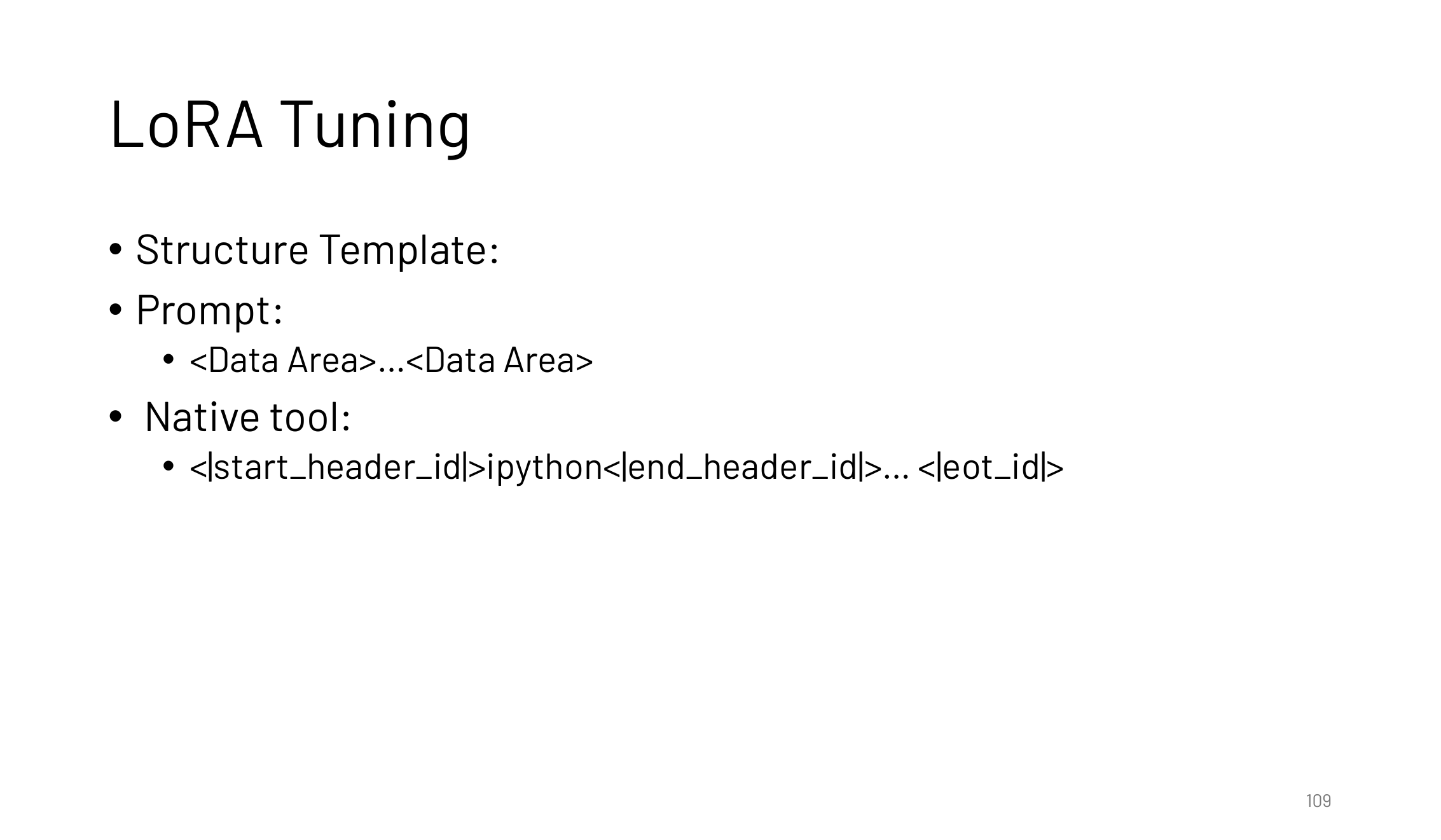

# LoRA Tuning
Structure Template:
Prompt:
<Data Area>…<Data Area>
 Native tool:
<|start_header_id|>ipython<|end_header_id|>… <|eot_id|>
109